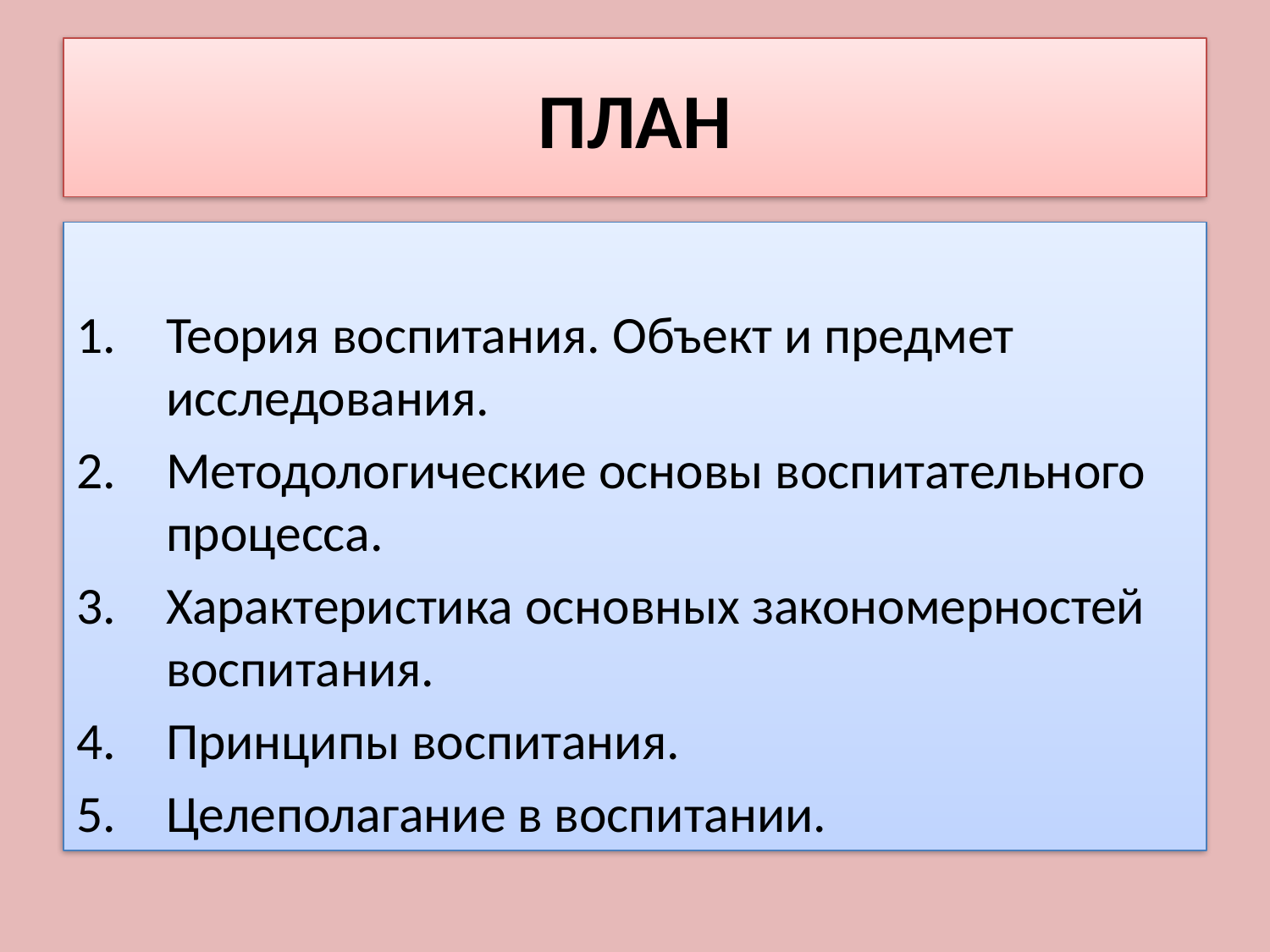

# ПЛАН

Теория воспитания. Объект и предмет исследования.
Методологические основы воспитательного процесса.
Характеристика основных закономерностей воспитания.
Принципы воспитания.
Целеполагание в воспитании.